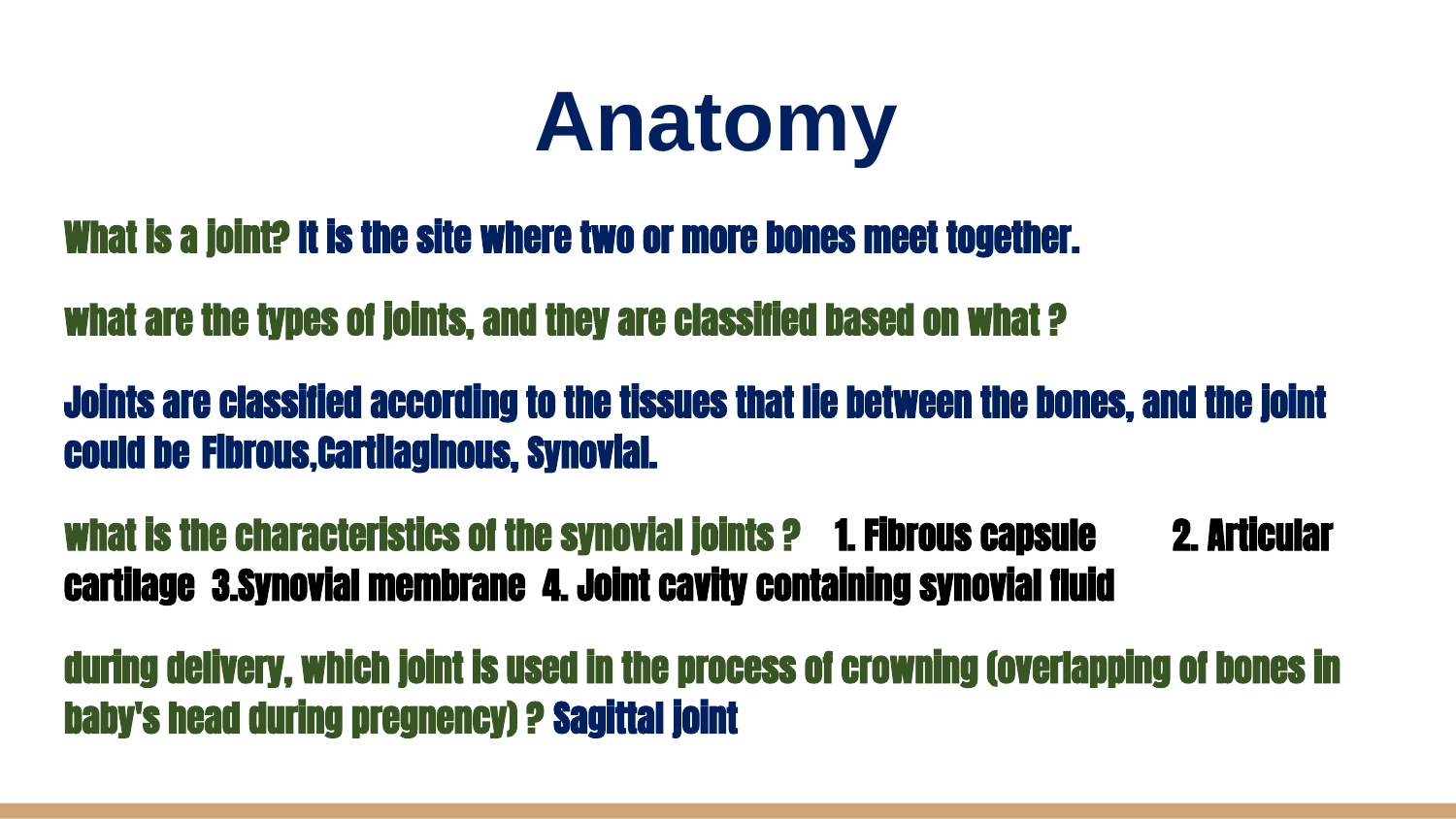

# Anatomy
What is a joint? It is the site where two or more bones meet together.
what are the types of joints, and they are classified based on what ?
Joints are classified according to the tissues that lie between the bones, and the joint could be  Fibrous,Cartilaginous, Synovial.
what is the characteristics of the synovial joints ?    1. Fibrous capsule         2. Articular cartilage  3.Synovial membrane  4. Joint cavity containing synovial fluid
during delivery, which joint is used in the process of crowning (overlapping of bones in baby's head during pregnency) ? Sagittal joint